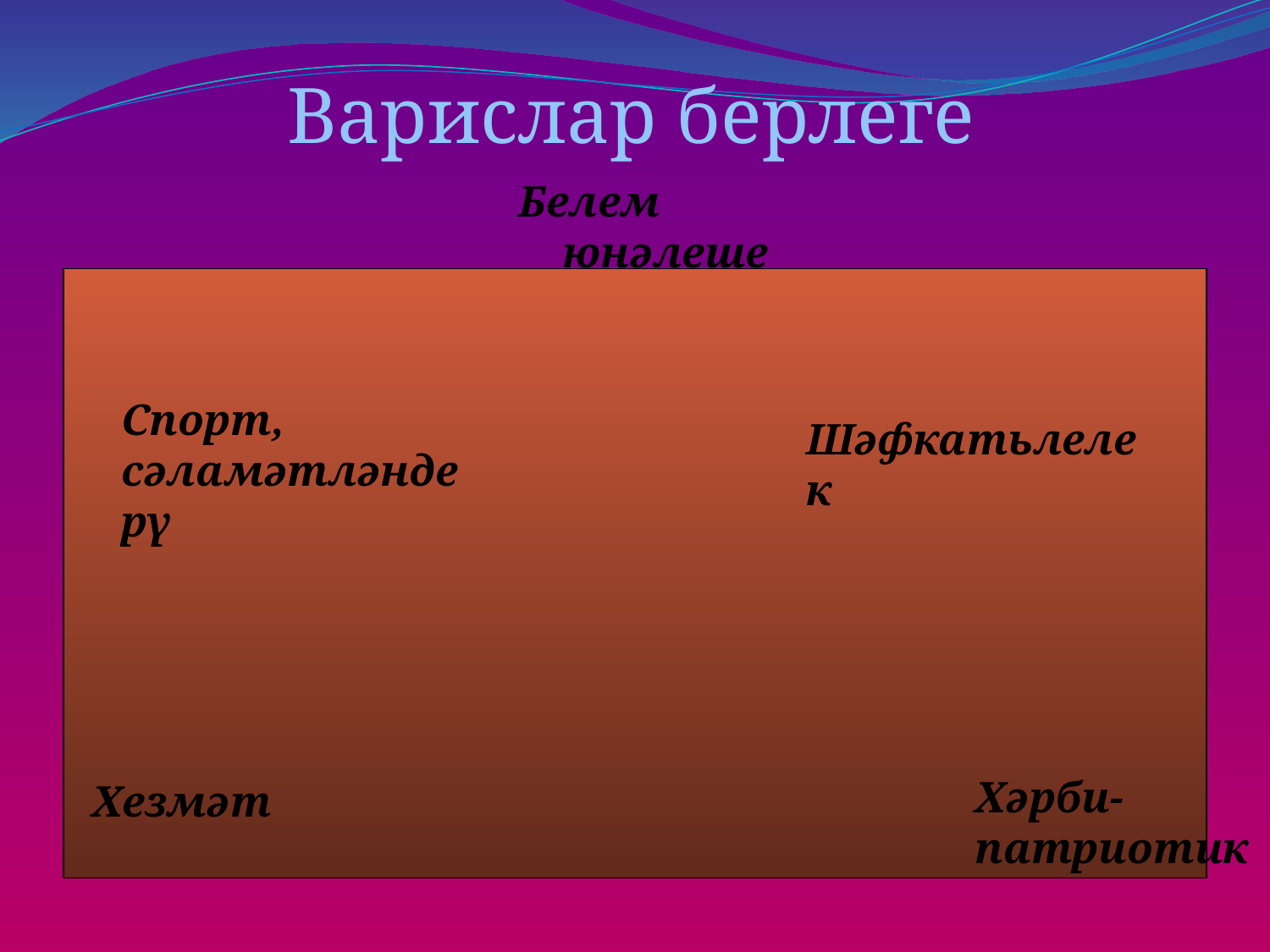

# Варислар берлеге
Белем
    юнәлеше

Спорт,
сәламәтләндерү

Шәфкатьлелек
Хәрби-                 патриотик
Хезмәт